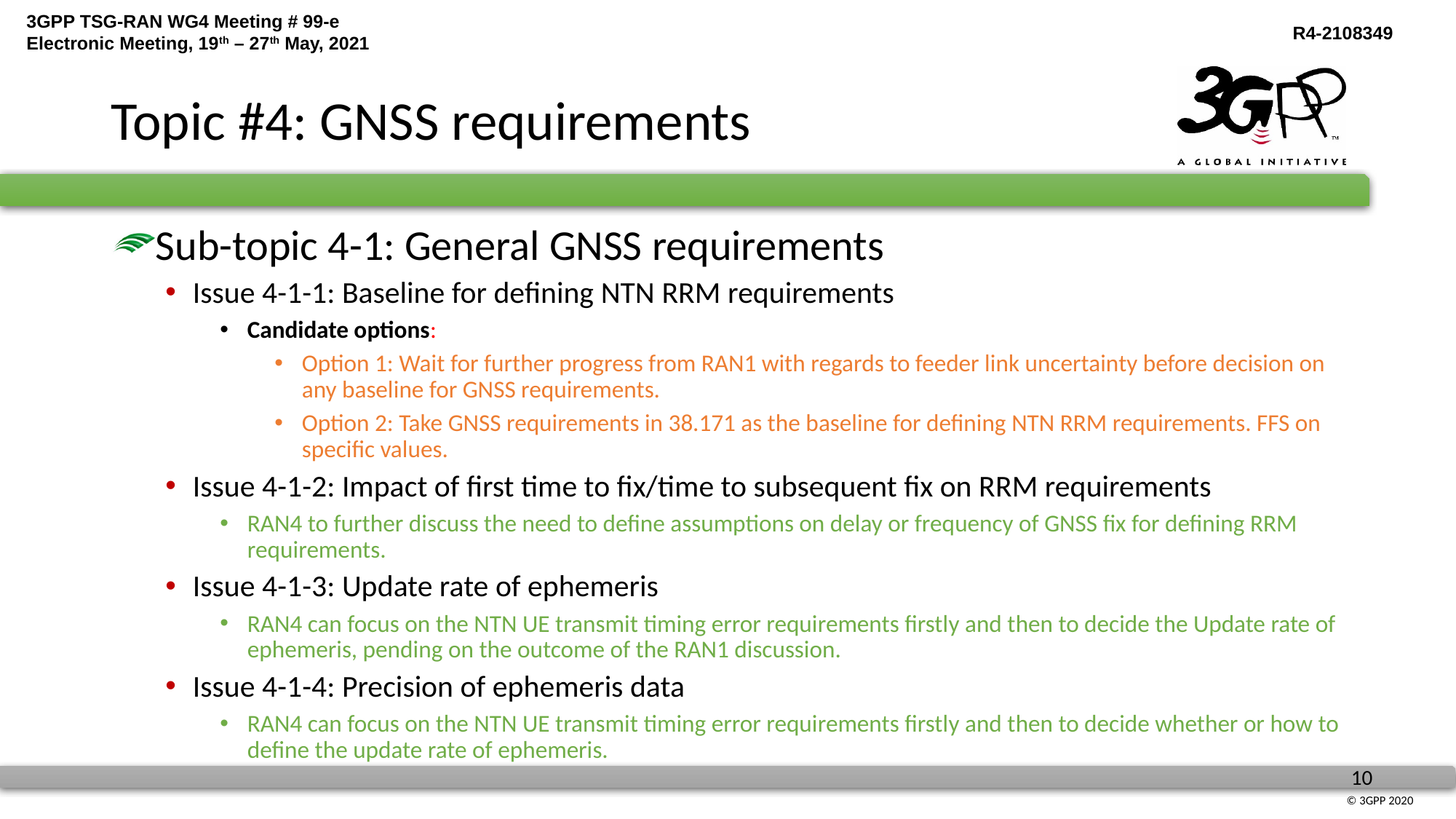

# Topic #4: GNSS requirements
Sub-topic 4-1: General GNSS requirements
Issue 4-1-1: Baseline for defining NTN RRM requirements
Candidate options:
Option 1: Wait for further progress from RAN1 with regards to feeder link uncertainty before decision on any baseline for GNSS requirements.
Option 2: Take GNSS requirements in 38.171 as the baseline for defining NTN RRM requirements. FFS on specific values.
Issue 4-1-2: Impact of first time to fix/time to subsequent fix on RRM requirements
RAN4 to further discuss the need to define assumptions on delay or frequency of GNSS fix for defining RRM requirements.
Issue 4-1-3: Update rate of ephemeris
RAN4 can focus on the NTN UE transmit timing error requirements firstly and then to decide the Update rate of ephemeris, pending on the outcome of the RAN1 discussion.
Issue 4-1-4: Precision of ephemeris data
RAN4 can focus on the NTN UE transmit timing error requirements firstly and then to decide whether or how to define the update rate of ephemeris.